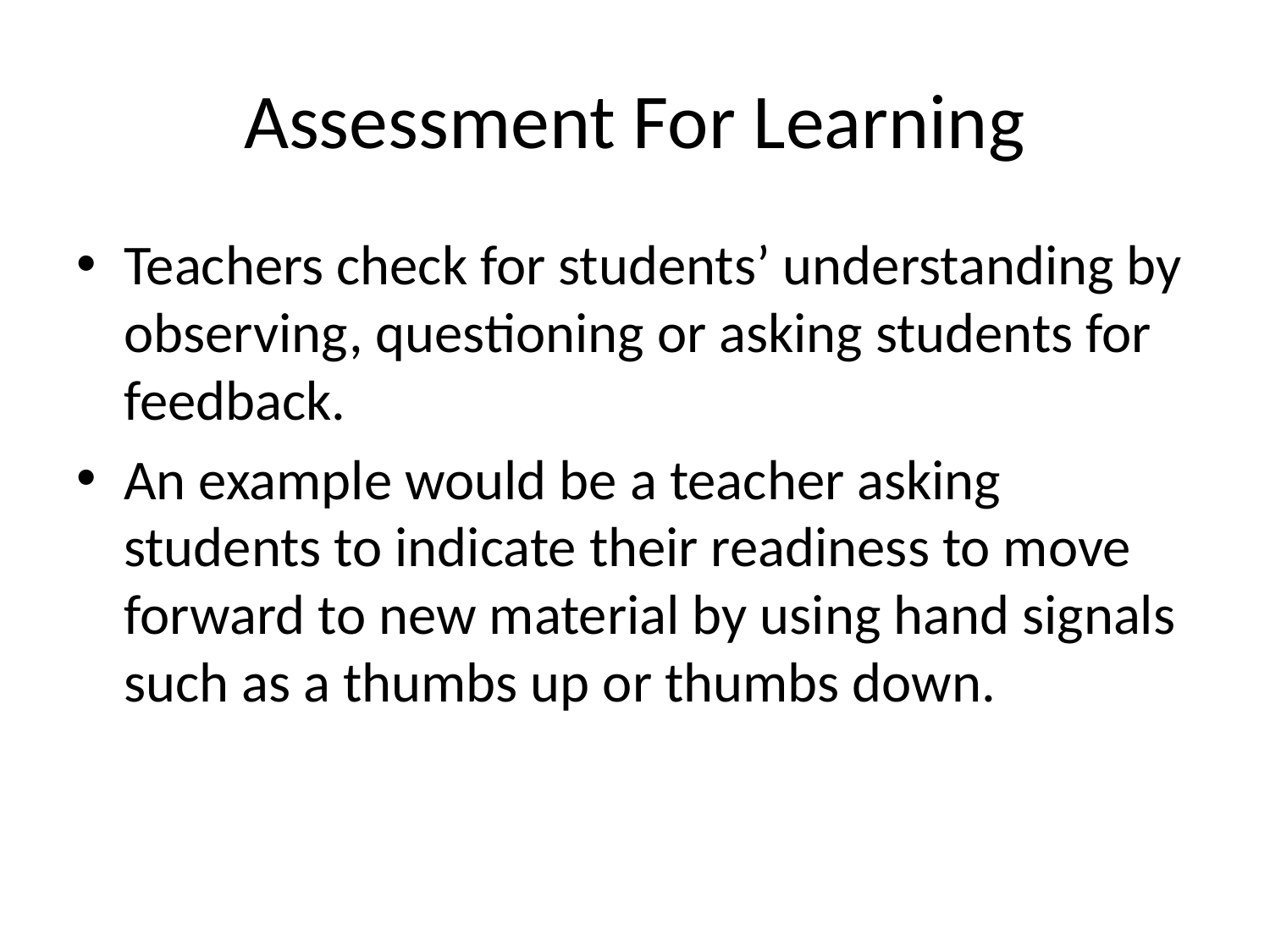

# Assessment For Learning
Teachers check for students’ understanding by observing, questioning or asking students for feedback.
An example would be a teacher asking students to indicate their readiness to move forward to new material by using hand signals such as a thumbs up or thumbs down.